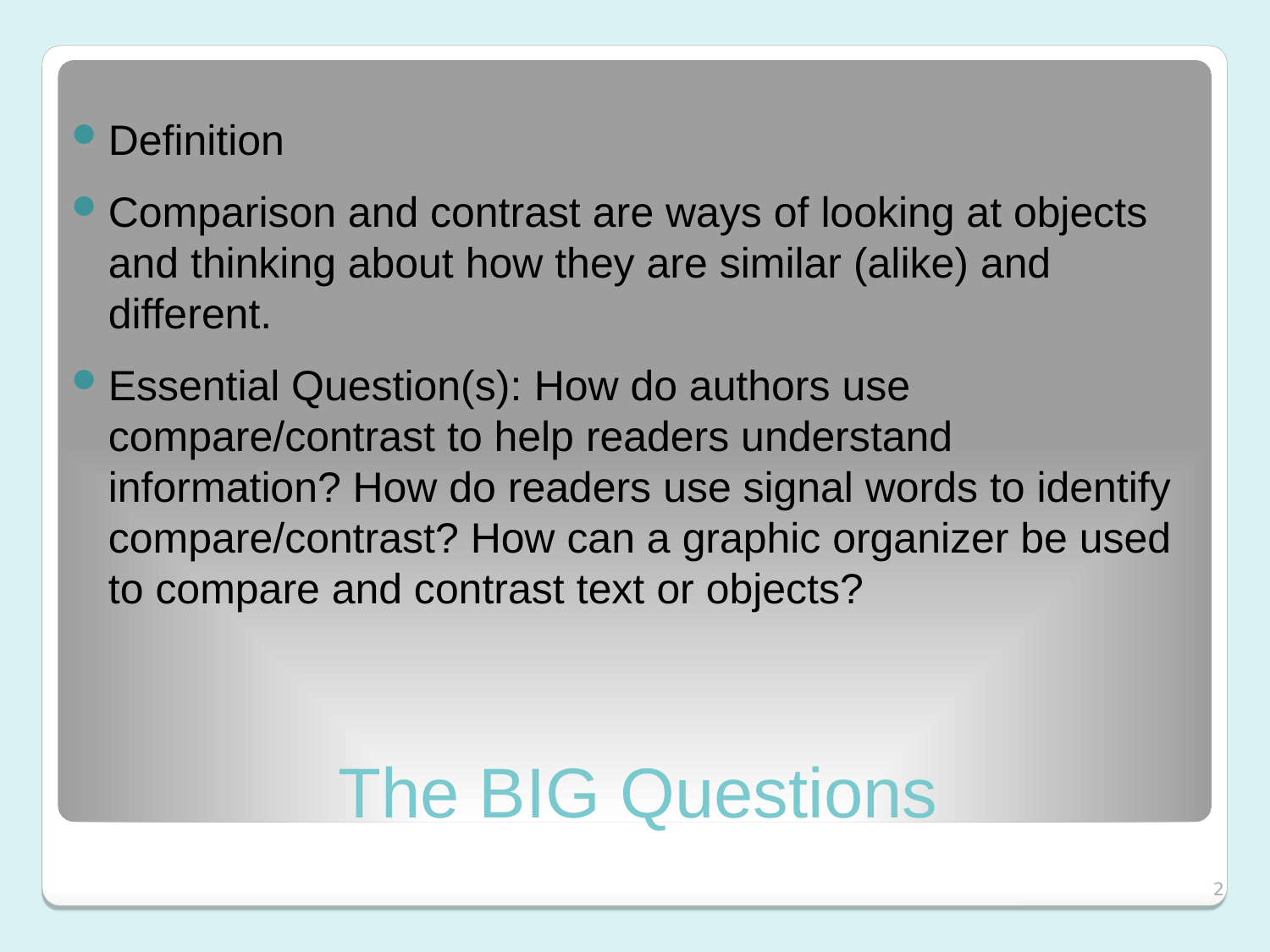

Definition
Comparison and contrast are ways of looking at objects and thinking about how they are similar (alike) and different.
Essential Question(s): How do authors use compare/contrast to help readers understand information? How do readers use signal words to identify compare/contrast? How can a graphic organizer be used to compare and contrast text or objects?
# The BIG Questions
2
2